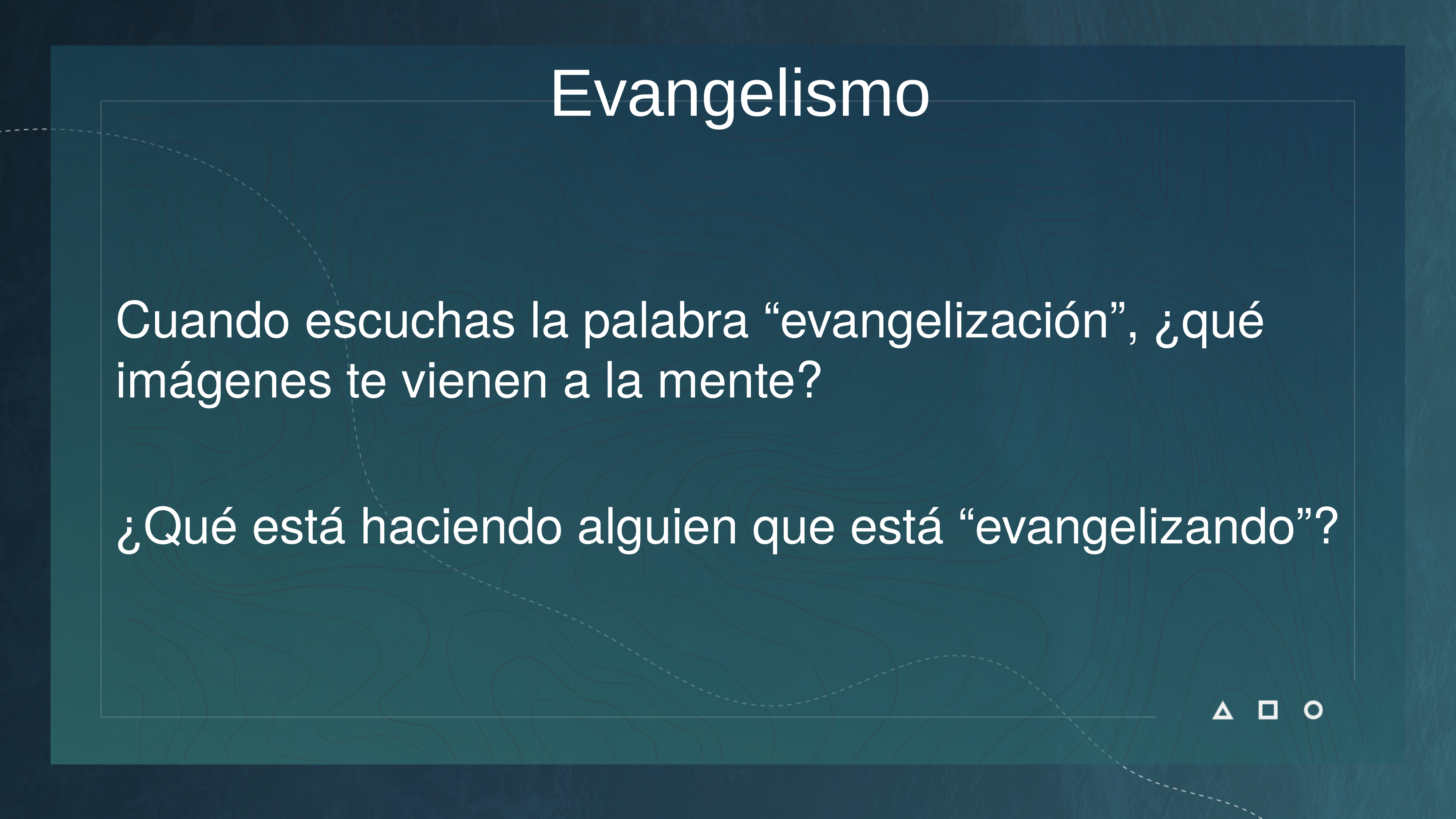

# Evangelismo
Cuando escuchas la palabra “evangelización”, ¿qué imágenes te vienen a la mente?

¿Qué está haciendo alguien que está “evangelizando”?